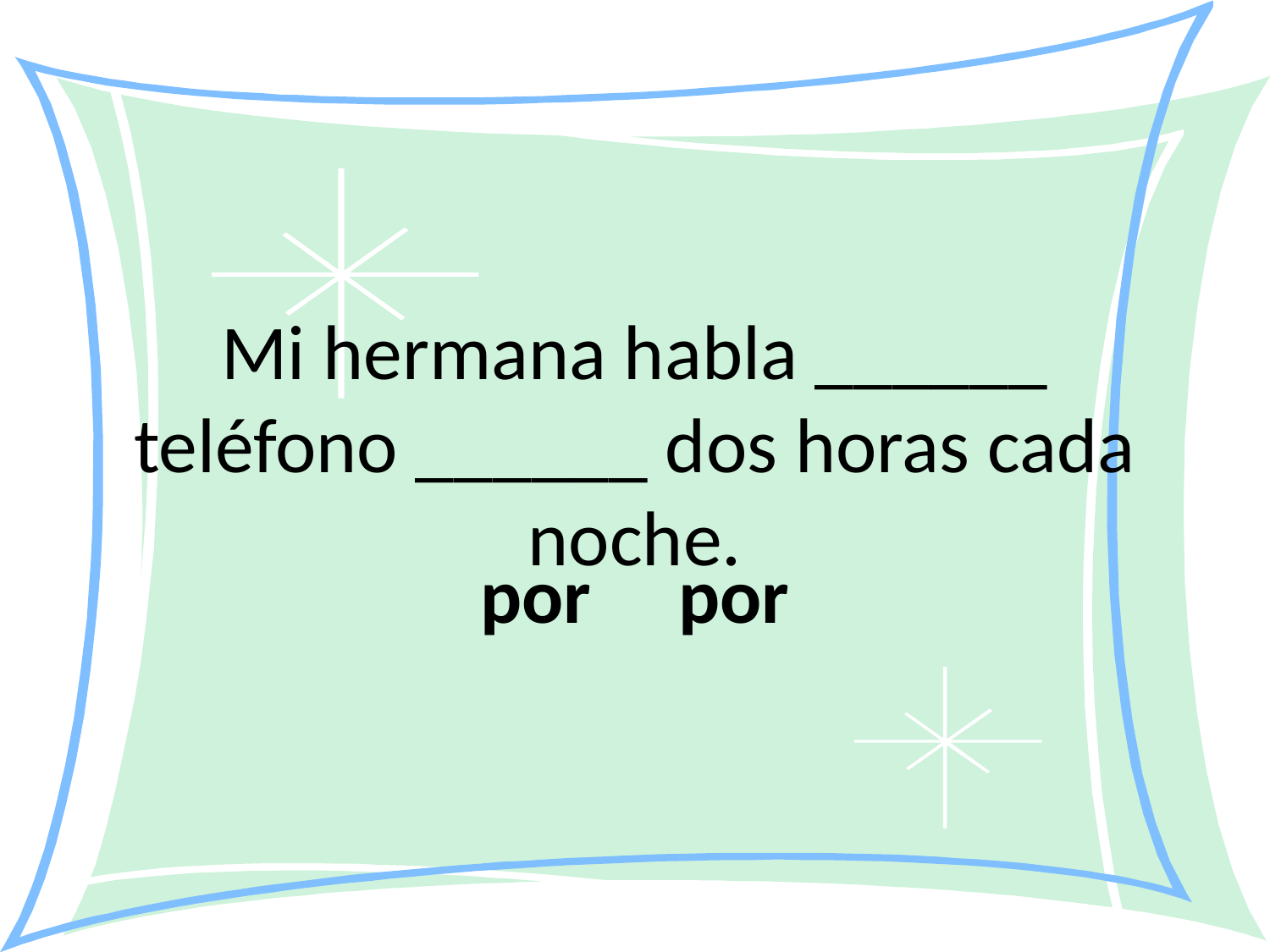

Mi hermana habla ______ teléfono ______ dos horas cada noche.
por     por